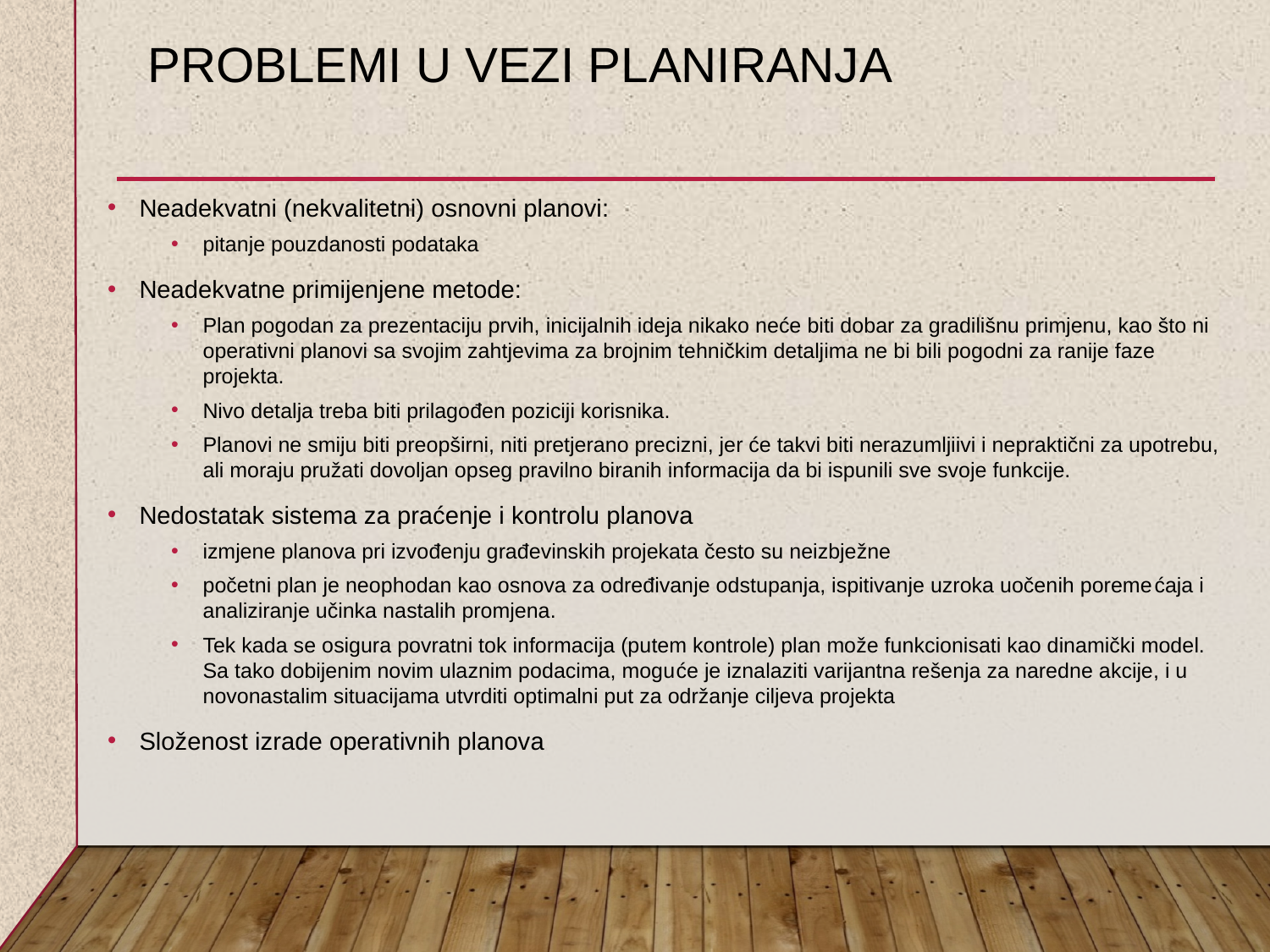

# Problemi u vezi planiranja
Neadekvatni (nekvalitetni) osnovni planovi:
pitanje pouzdanosti podataka
Neadekvatne primijenjene metode:
Plan pogodan za prezentaciju prvih, inicijalnih ideja nikako neće biti dobar za gradilišnu primjenu, kao što ni operativni planovi sa svojim zahtjevima za brojnim tehničkim detaljima ne bi bili pogodni za ranije faze projekta.
Nivo detalja treba biti prilagođen poziciji korisnika.
Planovi ne smiju biti preopširni, niti pretjerano precizni, jer će takvi biti nerazumljiivi i nepraktični za upotrebu, ali moraju pružati dovoljan opseg pravilno biranih informacija da bi ispunili sve svoje funkcije.
Nedostatak sistema za praćenje i kontrolu planova
izmjene planova pri izvođenju građevinskih projekata često su neizbježne
početni plan je neophodan kao osnova za određivanje odstupanja, ispitivanje uzroka uočenih poremećaja i analiziranje učinka nastalih promjena.
Tek kada se osigura povratni tok informacija (putem kontrole) plan može funkcionisati kao dinamički model. Sa tako dobijenim novim ulaznim podacima, moguće je iznalaziti varijantna rešenja za naredne akcije, i u novonastalim situacijama utvrditi optimalni put za održanje ciljeva projekta
Složenost izrade operativnih planova